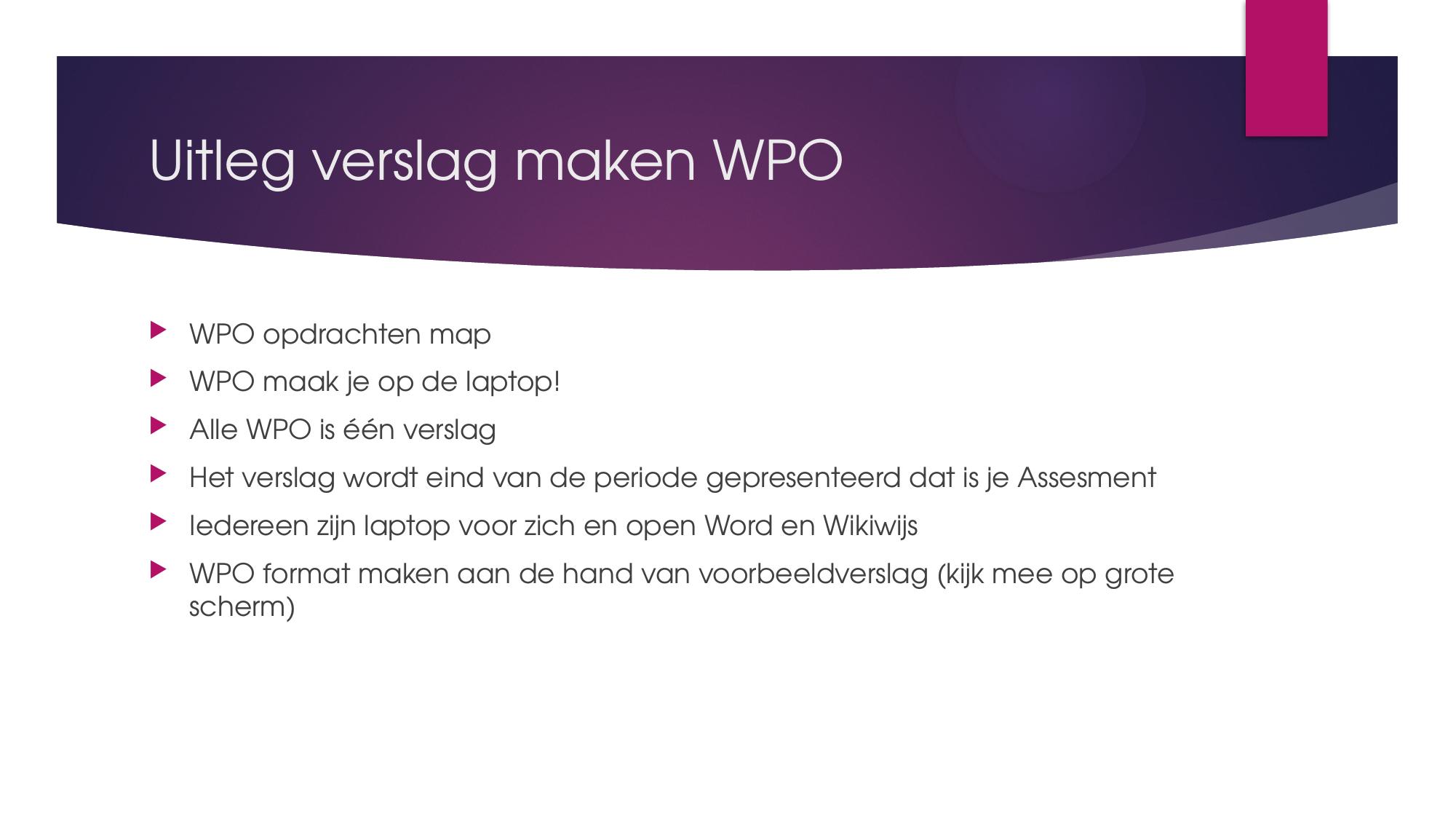

# Uitleg verslag maken WPO
WPO opdrachten map
WPO maak je op de laptop!
Alle WPO is één verslag
Het verslag wordt eind van de periode gepresenteerd dat is je Assesment
Iedereen zijn laptop voor zich en open Word en Wikiwijs
WPO format maken aan de hand van voorbeeldverslag (kijk mee op grote scherm)